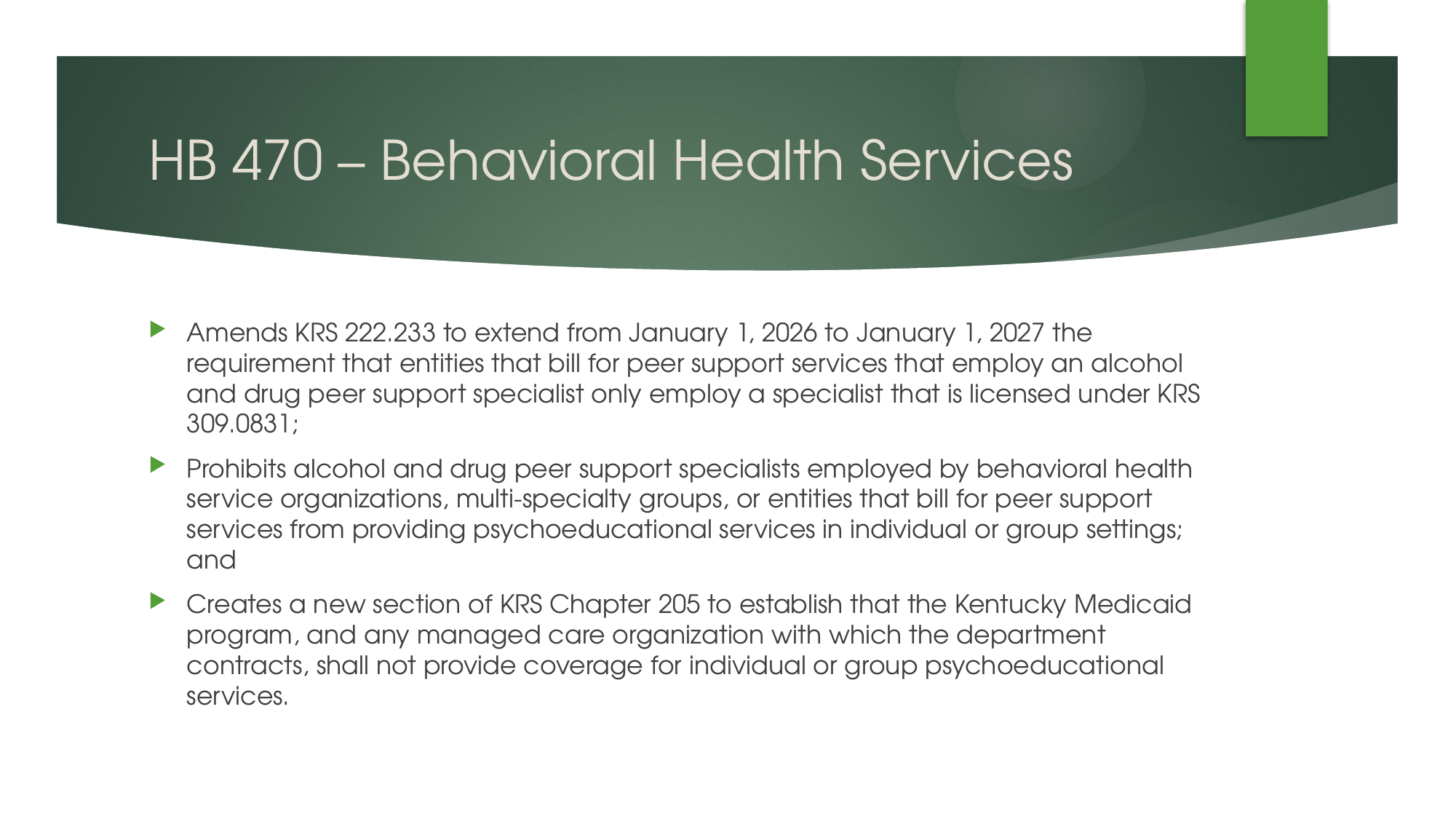

# HB 470 – Behavioral Health Services
Amends KRS 222.233 to extend from January 1, 2026 to January 1, 2027 the requirement that entities that bill for peer support services that employ an alcohol and drug peer support specialist only employ a specialist that is licensed under KRS 309.0831;
Prohibits alcohol and drug peer support specialists employed by behavioral health service organizations, multi-specialty groups, or entities that bill for peer support services from providing psychoeducational services in individual or group settings; and
Creates a new section of KRS Chapter 205 to establish that the Kentucky Medicaid program, and any managed care organization with which the department contracts, shall not provide coverage for individual or group psychoeducational services.